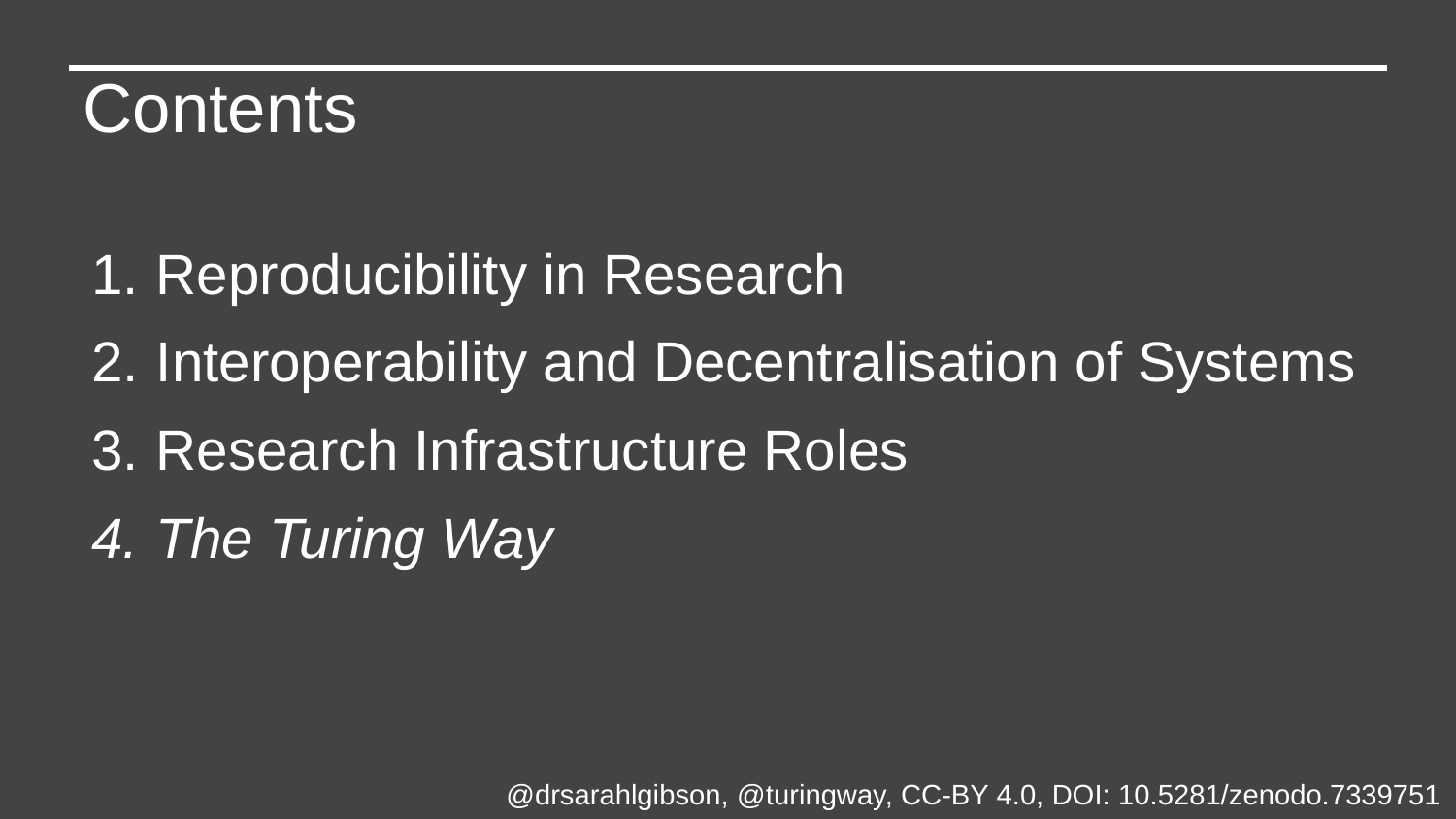

Contents
Reproducibility in Research
Interoperability and Decentralisation of Systems
Research Infrastructure Roles
The Turing Way
@drsarahlgibson, @turingway, CC-BY 4.0, DOI: 10.5281/zenodo.7339751